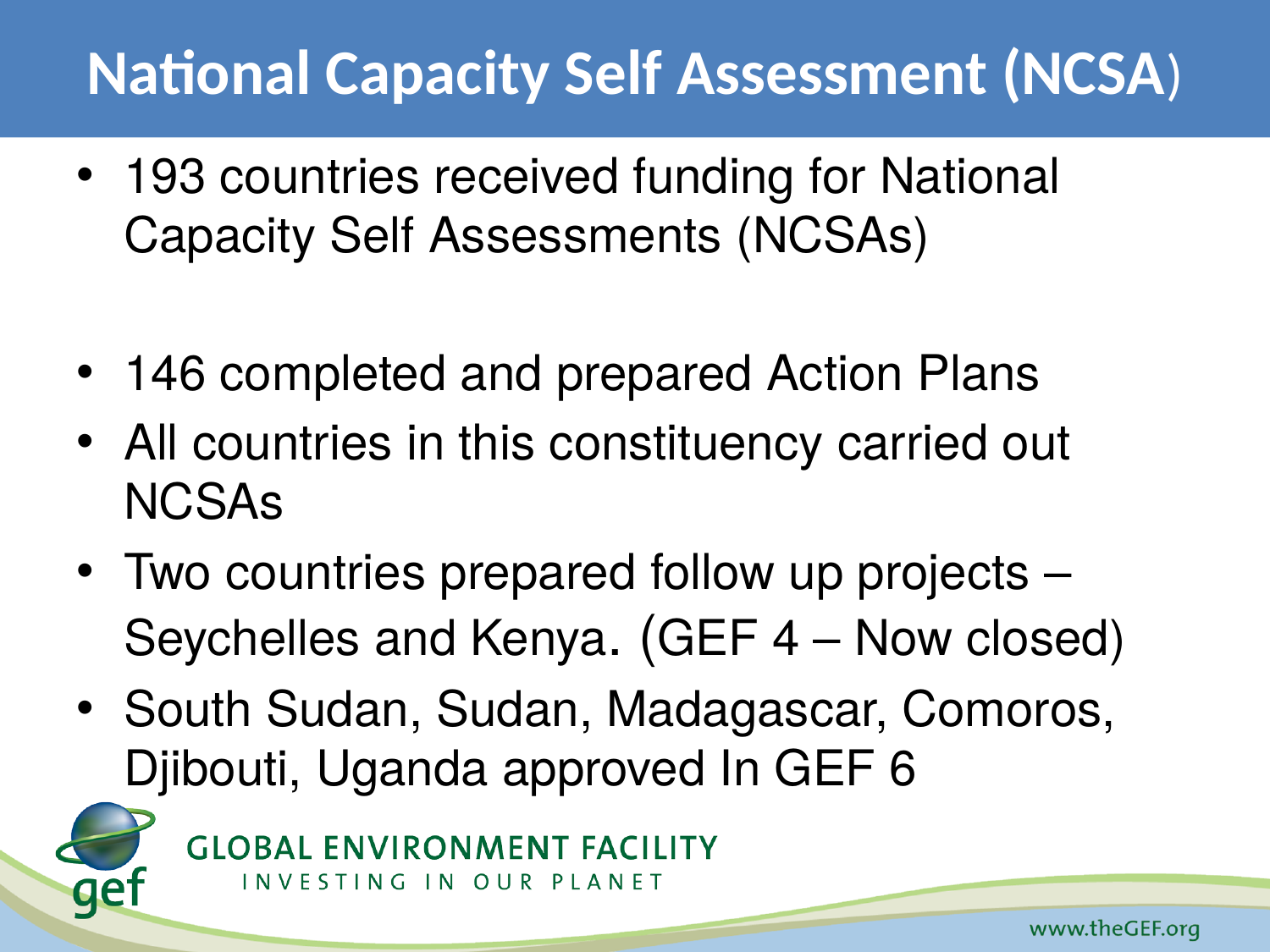

National Capacity Self Assessment (NCSA)
193 countries received funding for National Capacity Self Assessments (NCSAs)

146 completed and prepared Action Plans
All countries in this constituency carried out NCSAs
Two countries prepared follow up projects – Seychelles and Kenya. (GEF 4 – Now closed)
South Sudan, Sudan, Madagascar, Comoros, Djibouti, Uganda approved In GEF 6